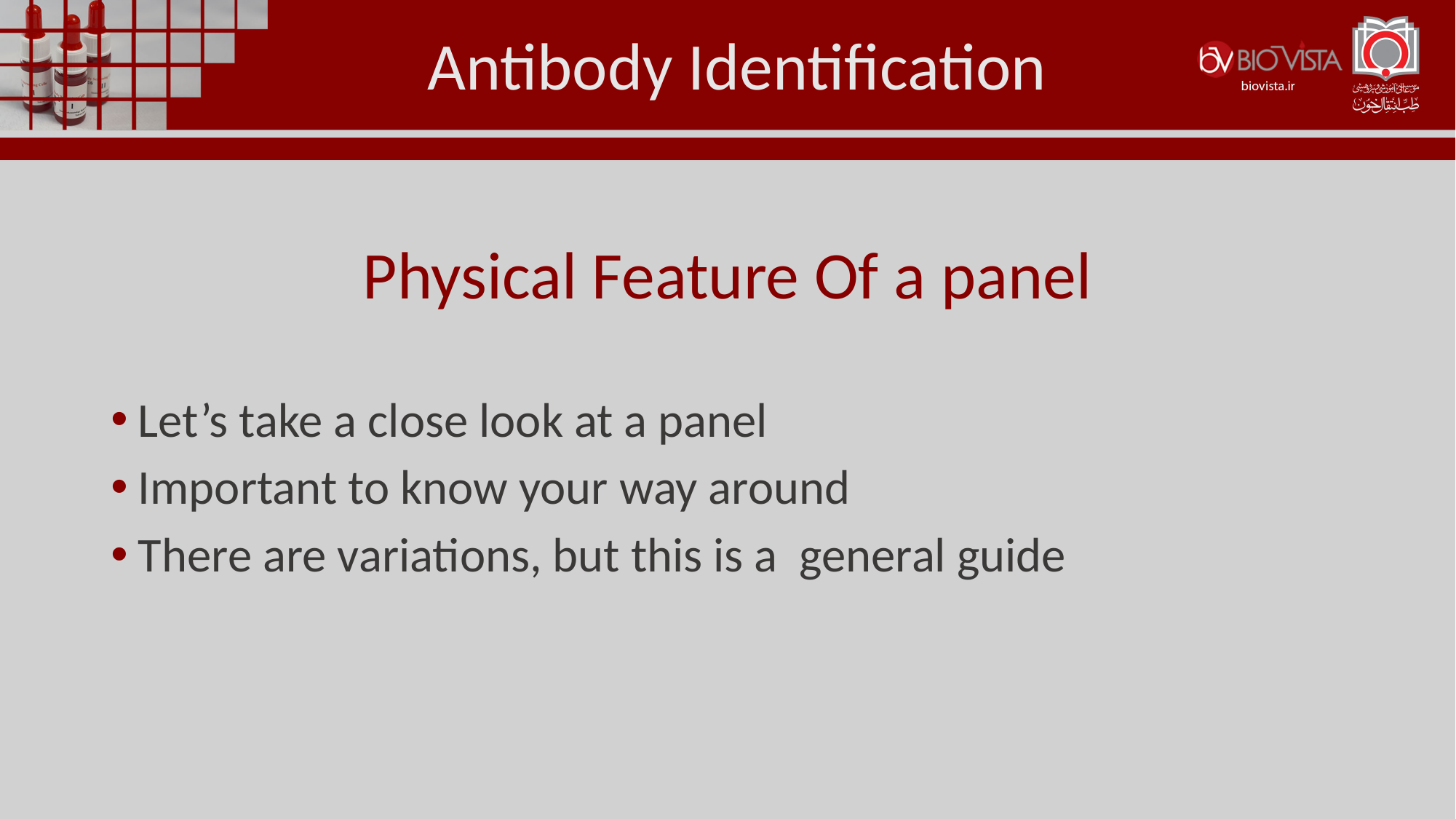

Antibody Identification
Physical Feature Of a panel
Let’s take a close look at a panel
Important to know your way around
There are variations, but this is a  general guide